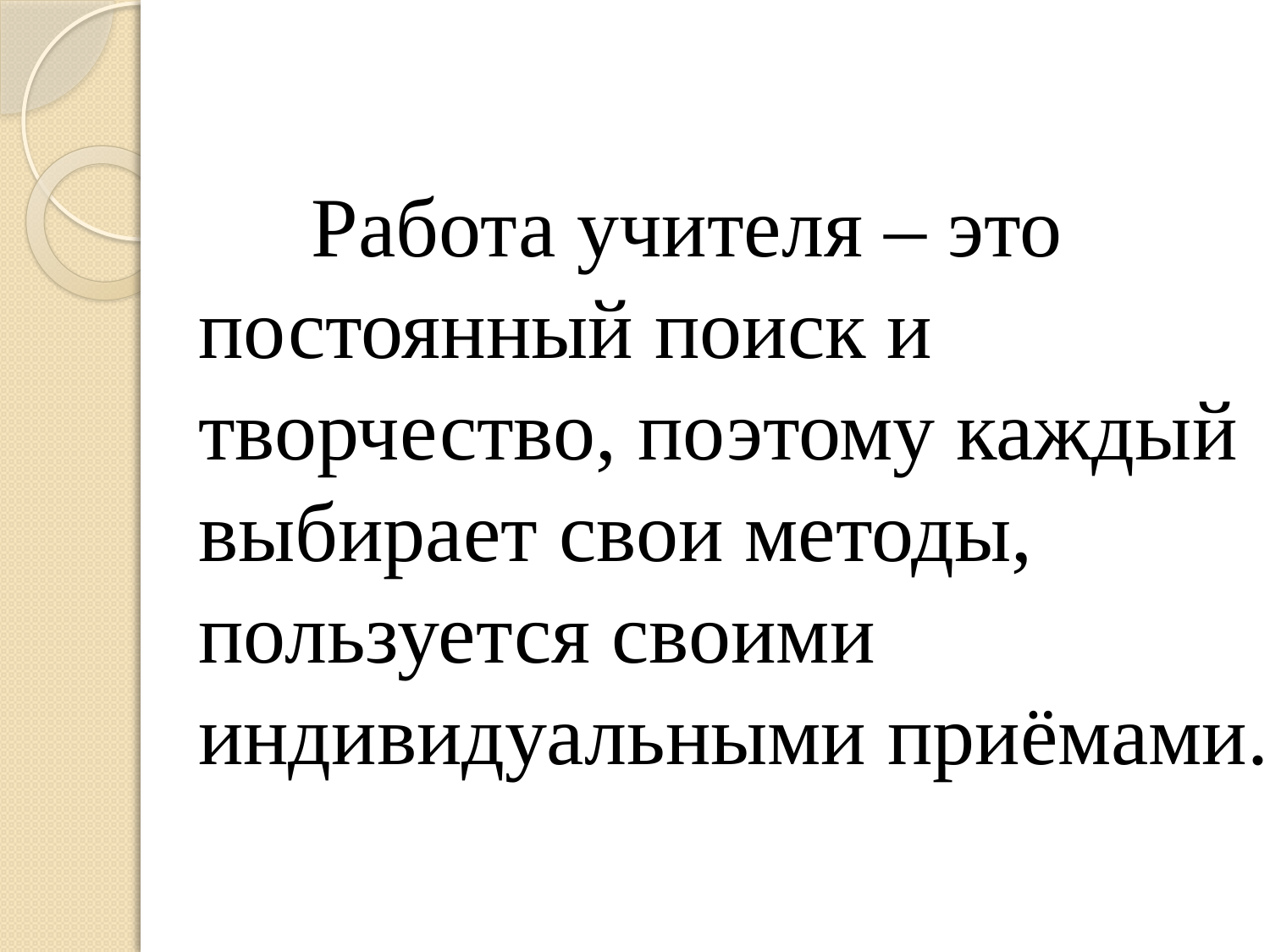

#
         Работа учителя – это постоянный поиск и творчество, поэтому каждый выбирает свои методы, пользуется своими индивидуальными приёмами.